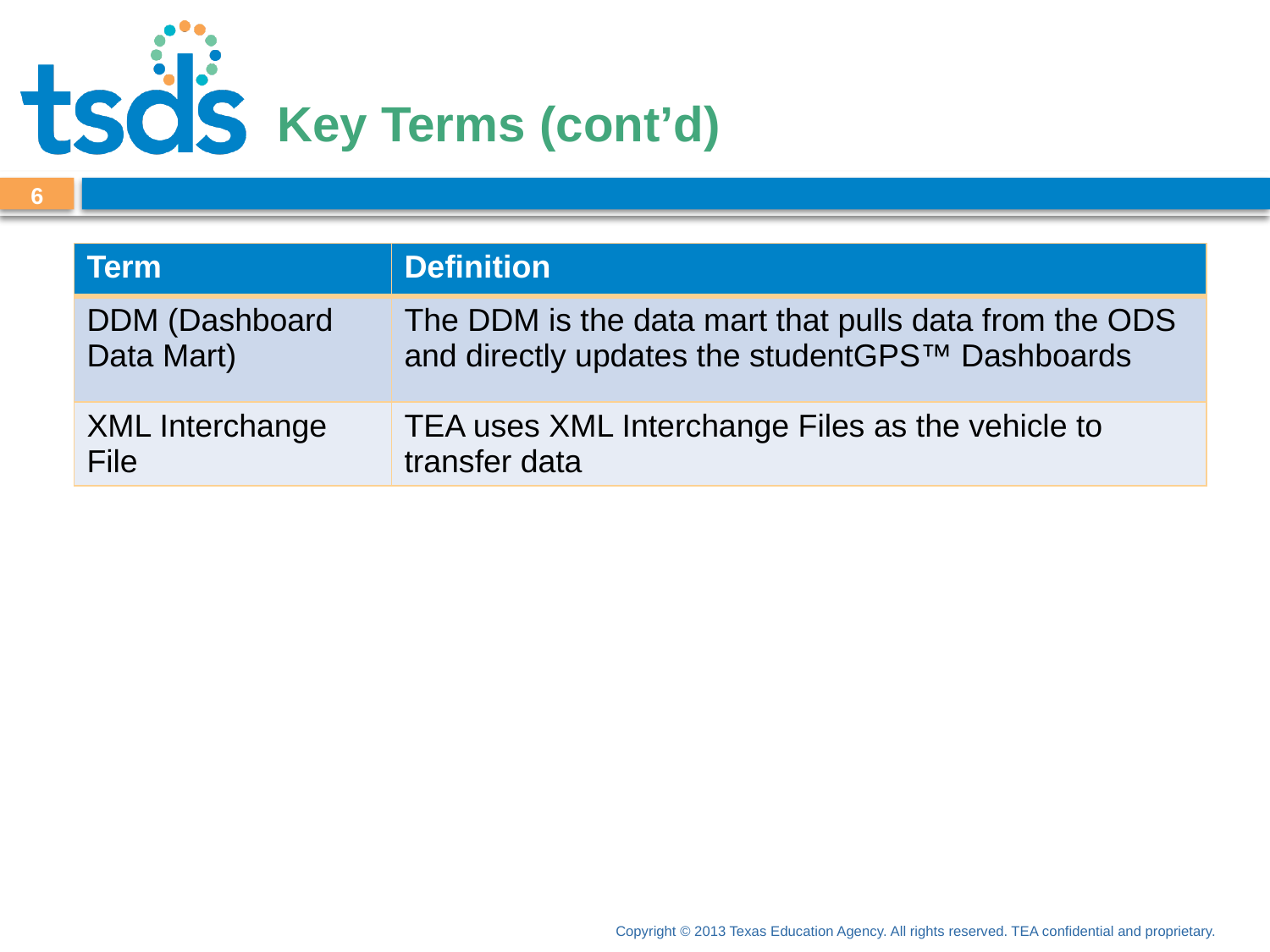

# Key Terms (cont’d)
6
| Term | Definition |
| --- | --- |
| DDM (Dashboard Data Mart) | The DDM is the data mart that pulls data from the ODS and directly updates the studentGPS™ Dashboards |
| XML Interchange File | TEA uses XML Interchange Files as the vehicle to transfer data |